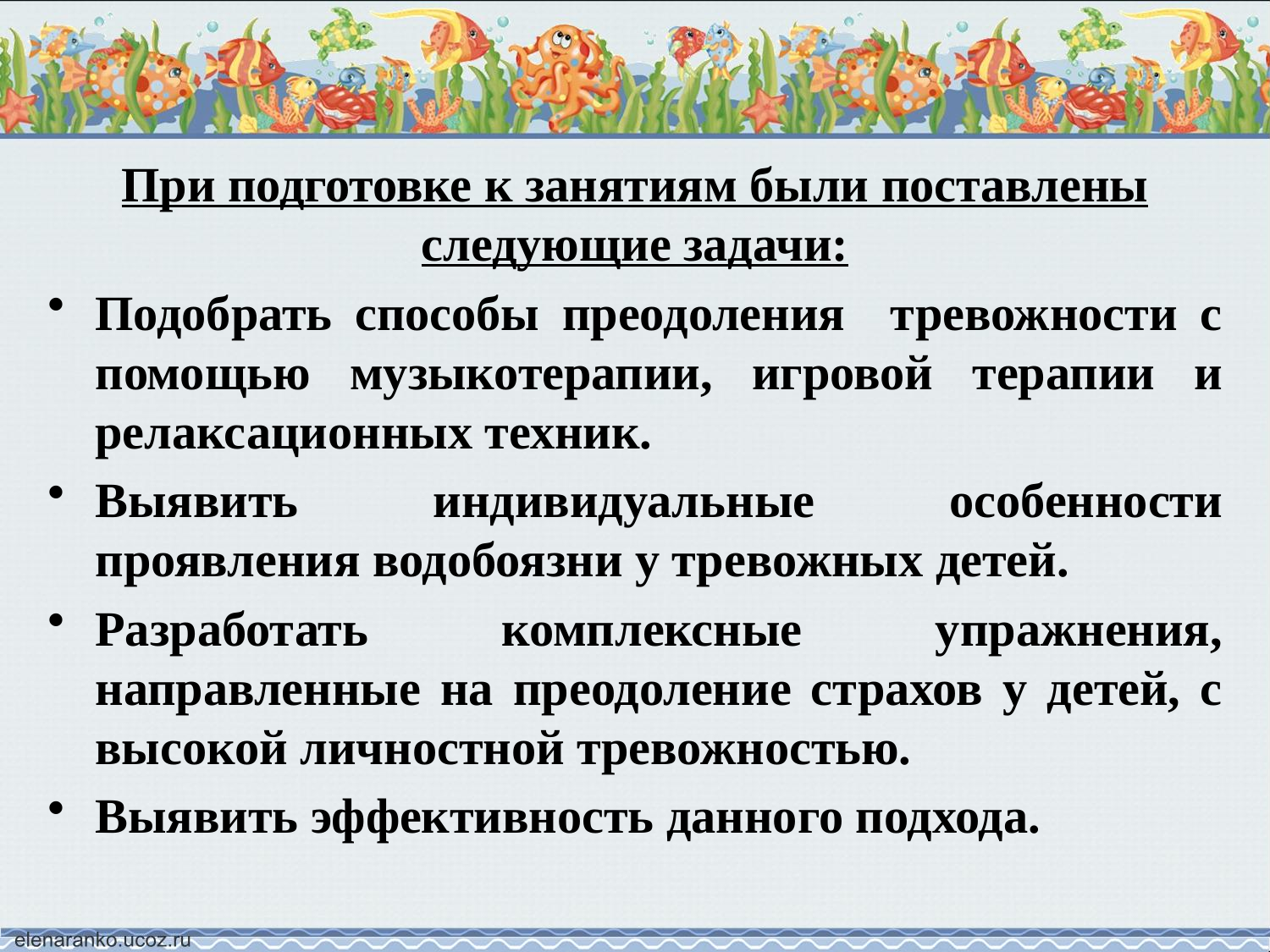

При подготовке к занятиям были поставлены следующие задачи:
Подобрать способы преодоления  тревожности с помощью музыкотерапии, игровой терапии и релаксационных техник.
Выявить индивидуальные особенности проявления водобоязни у тревожных детей.
Разработать комплексные упражнения, направленные на преодоление страхов у детей, с высокой личностной тревожностью.
Выявить эффективность данного подхода.